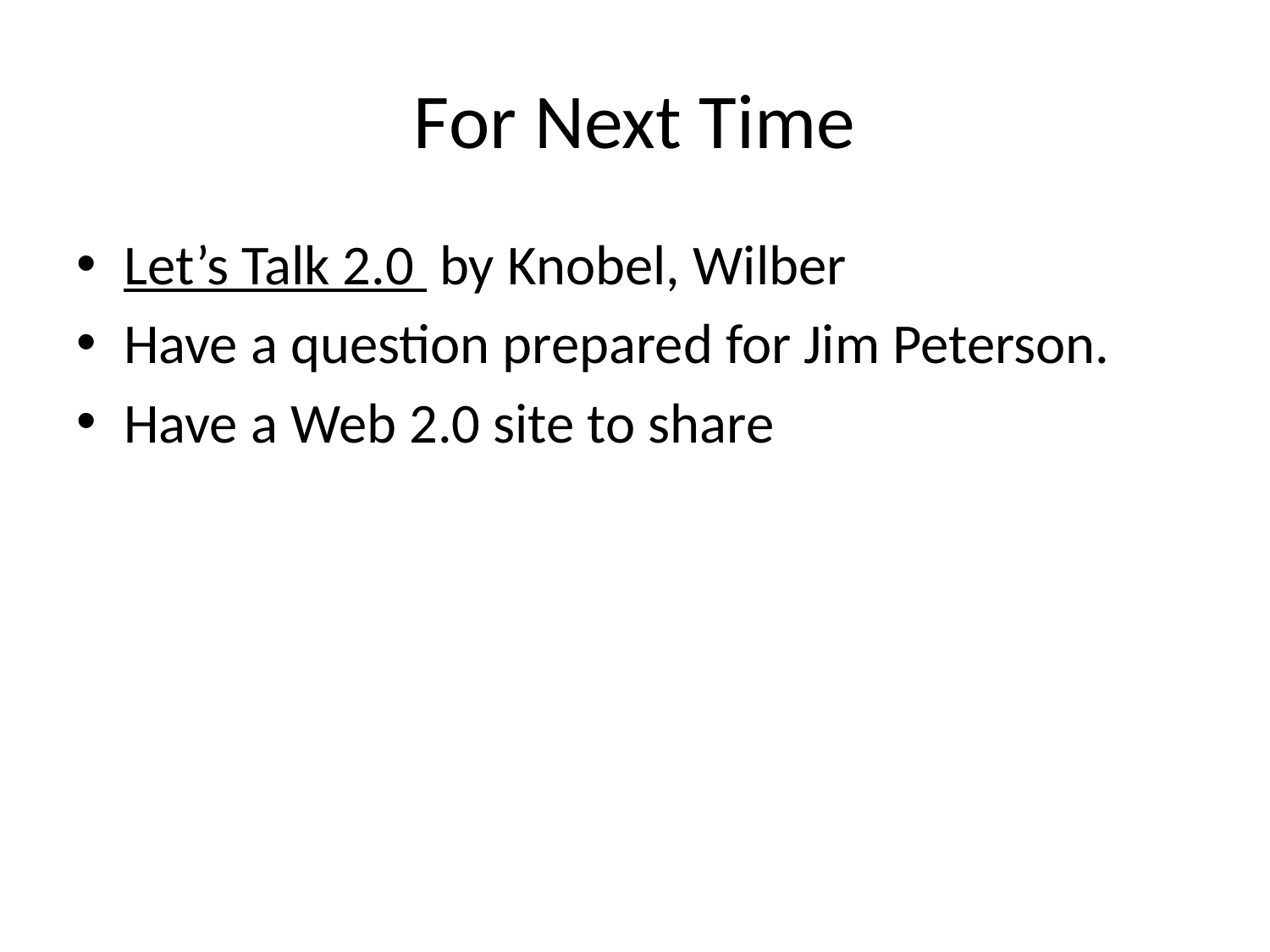

# For Next Time
Let’s Talk 2.0  by Knobel, Wilber
Have a question prepared for Jim Peterson.
Have a Web 2.0 site to share